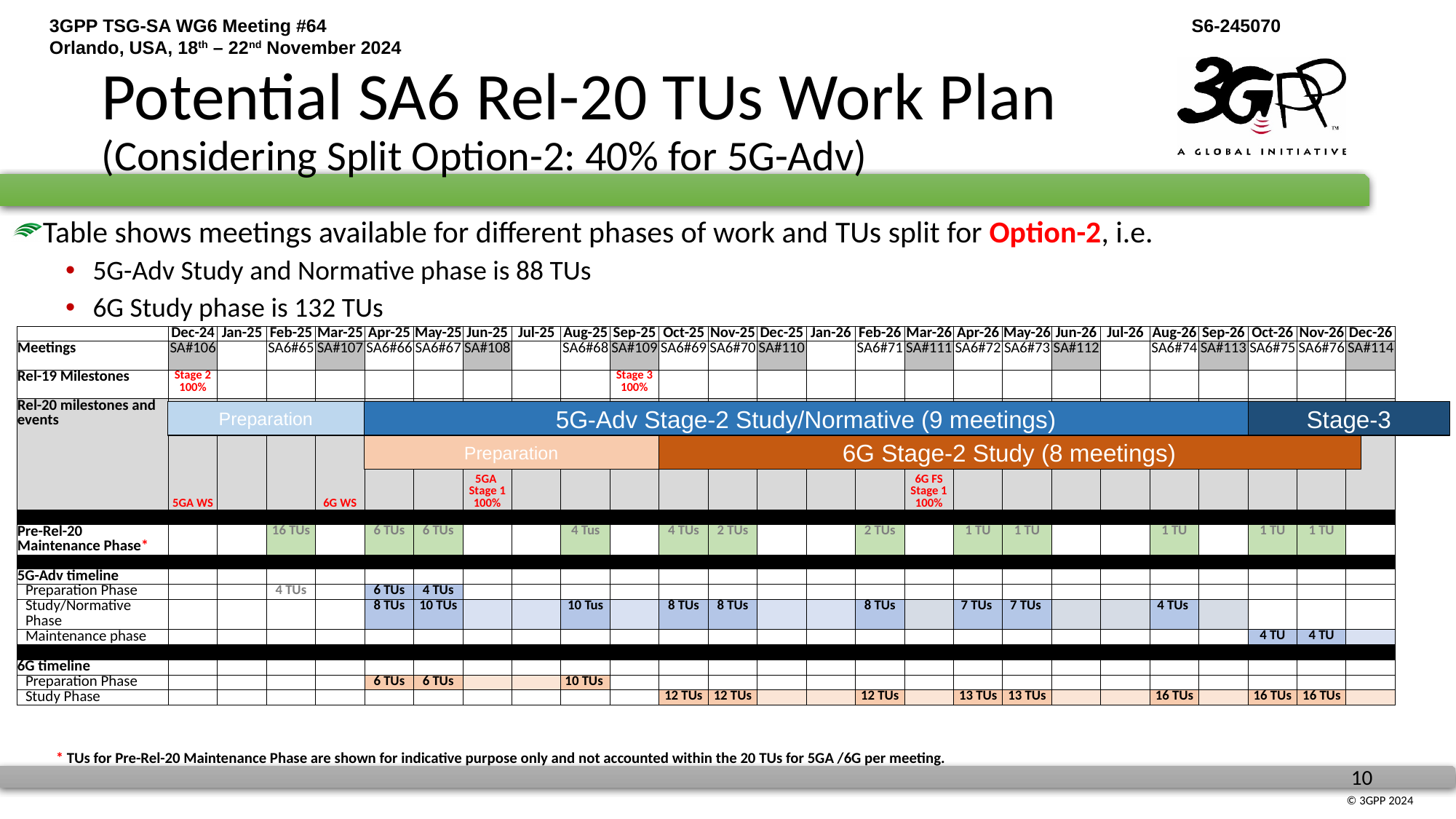

# Potential SA6 Rel-20 TUs Work Plan (Considering Split Option-2: 40% for 5G-Adv)
Table shows meetings available for different phases of work and TUs split for Option-2, i.e.
5G-Adv Study and Normative phase is 88 TUs
6G Study phase is 132 TUs

|  | Dec-24 | Jan-25 | Feb-25 | Mar-25 | Apr-25 | May-25 | Jun-25 | Jul-25 | Aug-25 | Sep-25 | Oct-25 | Nov-25 | Dec-25 | Jan-26 | Feb-26 | Mar-26 | Apr-26 | May-26 | Jun-26 | Jul-26 | Aug-26 | Sep-26 | Oct-26 | Nov-26 | Dec-26 |
| --- | --- | --- | --- | --- | --- | --- | --- | --- | --- | --- | --- | --- | --- | --- | --- | --- | --- | --- | --- | --- | --- | --- | --- | --- | --- |
| Meetings | SA#106 |  | SA6#65 | SA#107 | SA6#66 | SA6#67 | SA#108 |  | SA6#68 | SA#109 | SA6#69 | SA6#70 | SA#110 |  | SA6#71 | SA#111 | SA6#72 | SA6#73 | SA#112 |  | SA6#74 | SA#113 | SA6#75 | SA6#76 | SA#114 |
| Rel-19 Milestones | Stage 2 100% |  |  |  |  |  |  |  |  | Stage 3 100% |  |  |  |  |  |  |  |  |  |  |  |  |  |  |  |
| Rel-20 milestones and events | 5GA WS |  |  | 6G WS |  |  | 5GA Stage 1 100% |  |  |  |  |  |  |  |  | 6G FS Stage 1 100% |  |  |  |  |  |  |  |  |  |
|  |  |  |  |  |  |  |  |  |  |  |  |  |  |  |  |  |  |  |  |  |  |  |  |  |  |
| Pre-Rel-20 Maintenance Phase\* |  |  | 16 TUs |  | 6 TUs | 6 TUs |  |  | 4 Tus |  | 4 TUs | 2 TUs |  |  | 2 TUs |  | 1 TU | 1 TU |  |  | 1 TU |  | 1 TU | 1 TU |  |
|  |  |  |  |  |  |  |  |  |  |  |  |  |  |  |  |  |  |  |  |  |  |  |  |  |  |
| 5G-Adv timeline |  |  |  |  |  |  |  |  |  |  |  |  |  |  |  |  |  |  |  |  |  |  |  |  |  |
| Preparation Phase |  |  | 4 TUs |  | 6 TUs | 4 TUs |  |  |  |  |  |  |  |  |  |  |  |  |  |  |  |  |  |  |  |
| Study/Normative Phase |  |  |  |  | 8 TUs | 10 TUs |  |  | 10 Tus |  | 8 TUs | 8 TUs |  |  | 8 TUs |  | 7 TUs | 7 TUs |  |  | 4 TUs |  |  |  |  |
| Maintenance phase |  |  |  |  |  |  |  |  |  |  |  |  |  |  |  |  |  |  |  |  |  |  | 4 TU | 4 TU |  |
|  |  |  |  |  |  |  |  |  |  |  |  |  |  |  |  |  |  |  |  |  |  |  |  |  |  |
| 6G timeline |  |  |  |  |  |  |  |  |  |  |  |  |  |  |  |  |  |  |  |  |  |  |  |  |  |
| Preparation Phase |  |  |  |  | 6 TUs | 6 TUs |  |  | 10 TUs |  |  |  |  |  |  |  |  |  |  |  |  |  |  |  |  |
| Study Phase |  |  |  |  |  |  |  |  |  |  | 12 TUs | 12 TUs |  |  | 12 TUs |  | 13 TUs | 13 TUs |  |  | 16 TUs |  | 16 TUs | 16 TUs |  |
Preparation
5G-Adv Stage-2 Study/Normative (9 meetings)
Stage-3
Preparation
6G Stage-2 Study (8 meetings)
* TUs for Pre-Rel-20 Maintenance Phase are shown for indicative purpose only and not accounted within the 20 TUs for 5GA /6G per meeting.